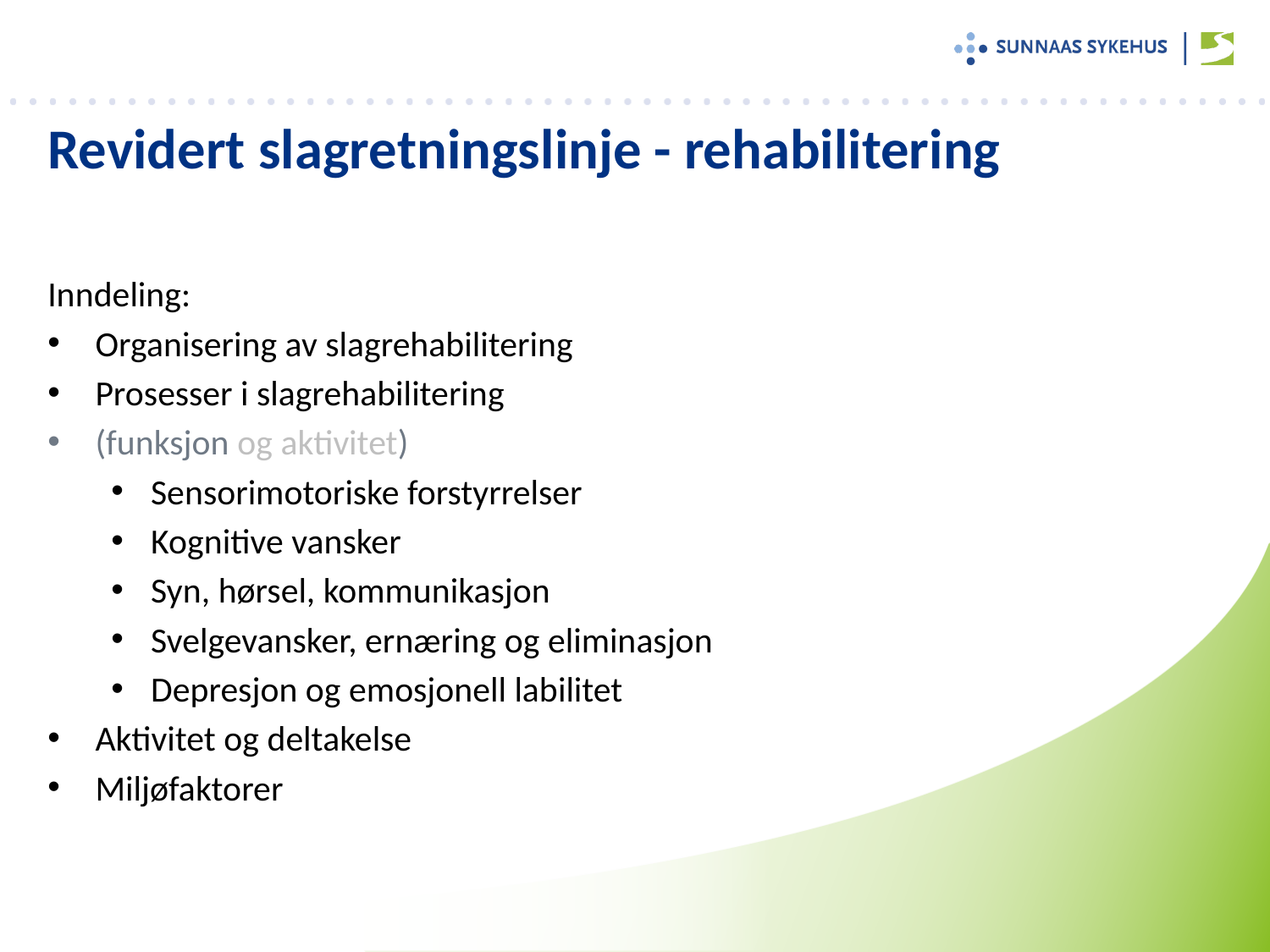

# Revidert slagretningslinje - rehabilitering

Inndeling:
Organisering av slagrehabilitering
Prosesser i slagrehabilitering
(funksjon og aktivitet)
Sensorimotoriske forstyrrelser
Kognitive vansker
Syn, hørsel, kommunikasjon
Svelgevansker, ernæring og eliminasjon
Depresjon og emosjonell labilitet
Aktivitet og deltakelse
Miljøfaktorer